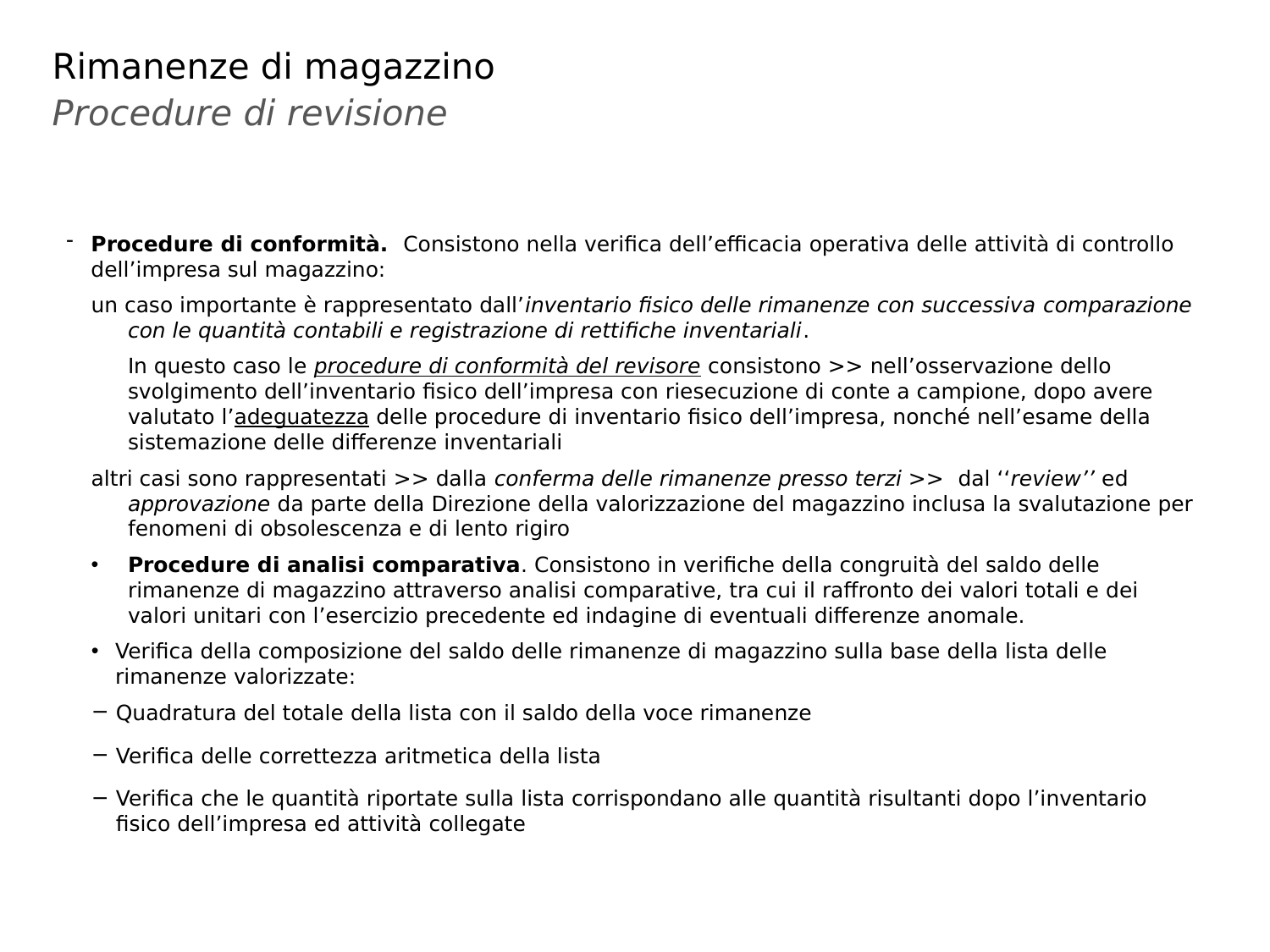

# Rimanenze di magazzino
Procedure di revisione

Procedure di conformità.  Consistono nella verifica dell’efficacia operativa delle attività di controllo dell’impresa sul magazzino:
un caso importante è rappresentato dall’inventario fisico delle rimanenze con successiva comparazione con le quantità contabili e registrazione di rettifiche inventariali.
	In questo caso le procedure di conformità del revisore consistono >> nell’osservazione dello svolgimento dell’inventario fisico dell’impresa con riesecuzione di conte a campione, dopo avere valutato l’adeguatezza delle procedure di inventario fisico dell’impresa, nonché nell’esame della sistemazione delle differenze inventariali
altri casi sono rappresentati >> dalla conferma delle rimanenze presso terzi >>  dal ‘‘review’’ ed approvazione da parte della Direzione della valorizzazione del magazzino inclusa la svalutazione per fenomeni di obsolescenza e di lento rigiro
Procedure di analisi comparativa. Consistono in verifiche della congruità del saldo delle rimanenze di magazzino attraverso analisi comparative, tra cui il raffronto dei valori totali e dei valori unitari con l’esercizio precedente ed indagine di eventuali differenze anomale.
Verifica della composizione del saldo delle rimanenze di magazzino sulla base della lista delle rimanenze valorizzate:
Quadratura del totale della lista con il saldo della voce rimanenze
Verifica delle correttezza aritmetica della lista
Verifica che le quantità riportate sulla lista corrispondano alle quantità risultanti dopo l’inventario fisico dell’impresa ed attività collegate